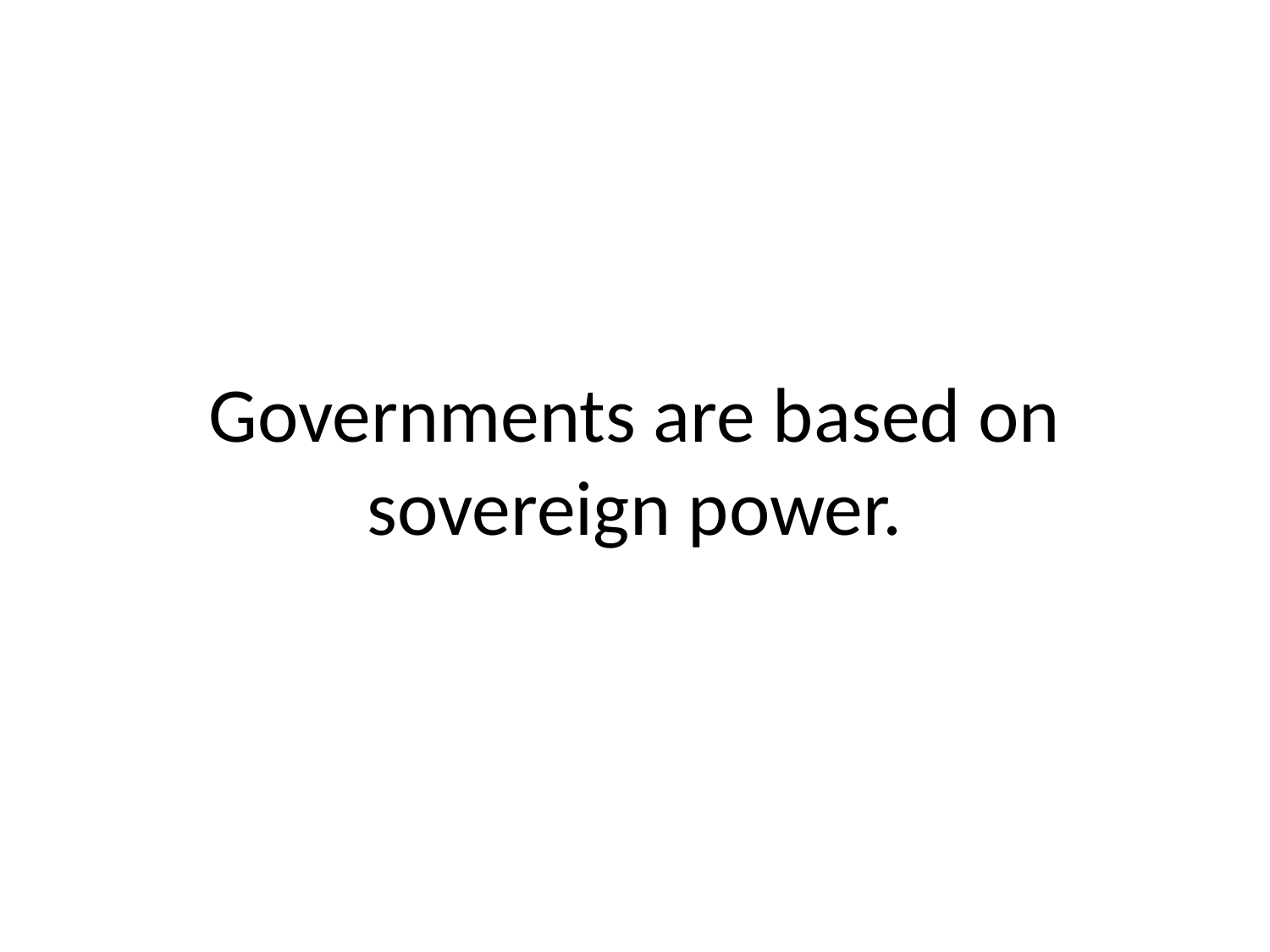

# Governments are based on sovereign power.